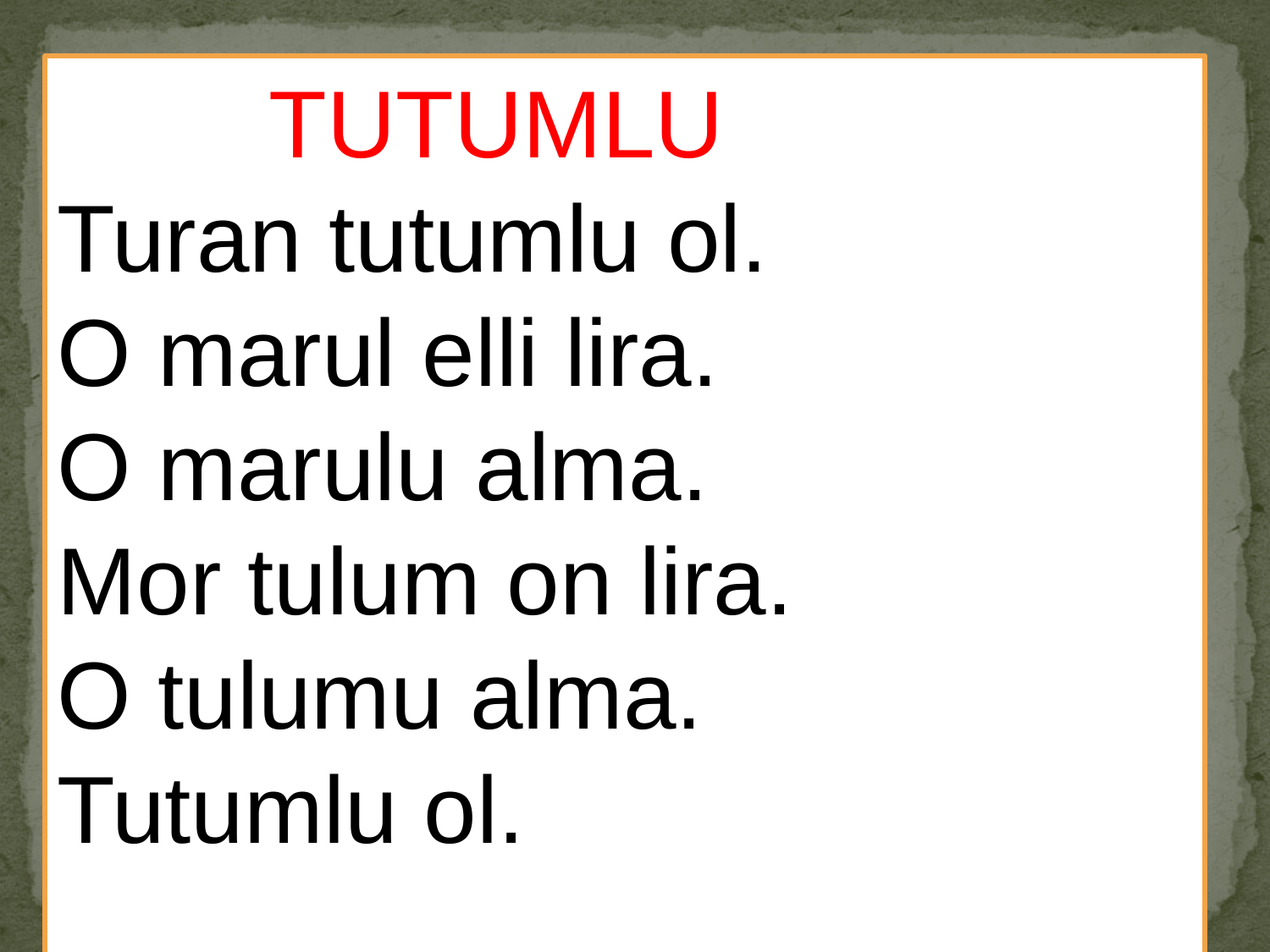

TUTUMLU
Turan tutumlu ol.
O marul elli lira.
O marulu alma.
Mor tulum on lira.
O tulumu alma.
Tutumlu ol.